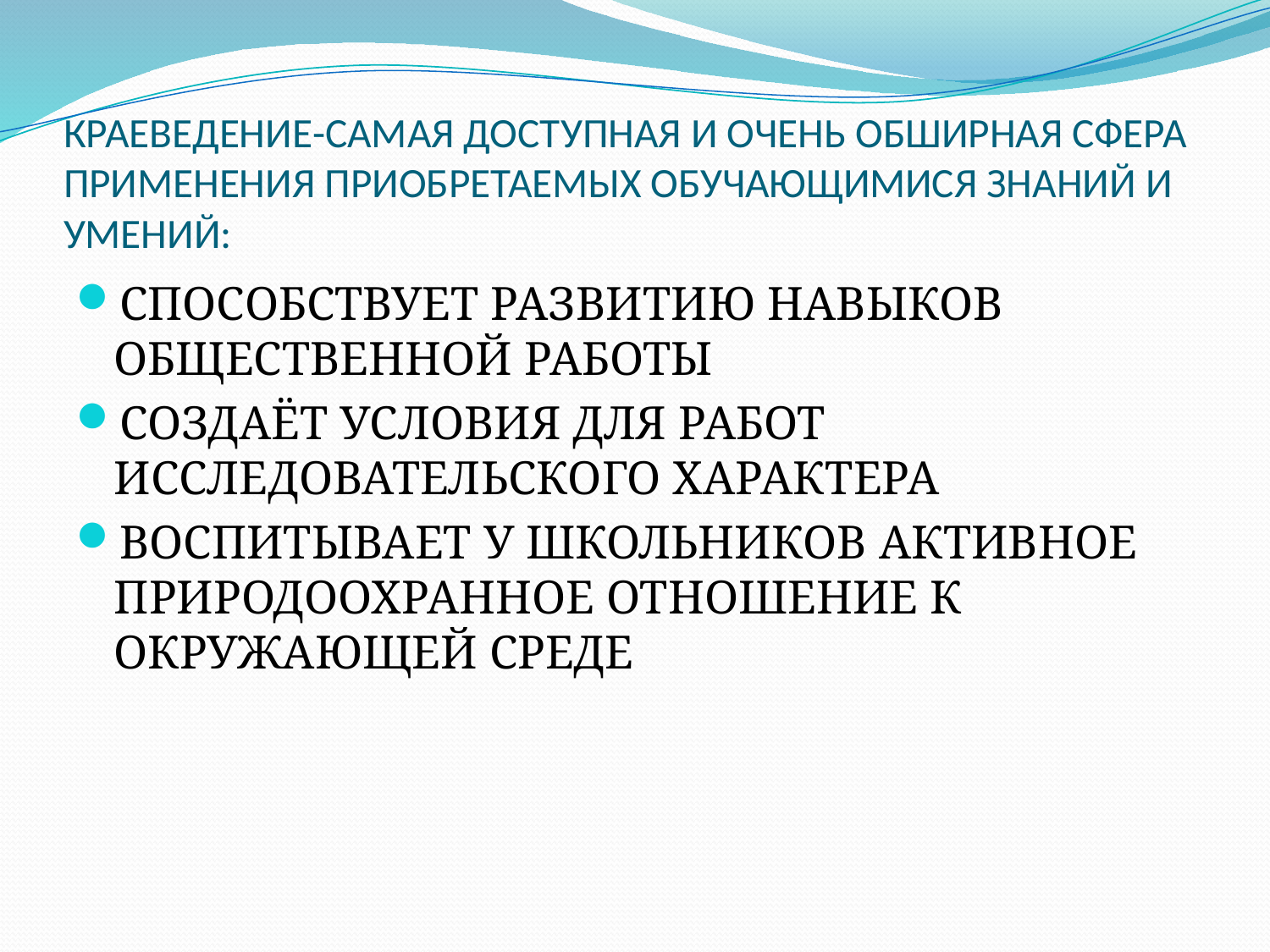

# КРАЕВЕДЕНИЕ-САМАЯ ДОСТУПНАЯ И ОЧЕНЬ ОБШИРНАЯ СФЕРА ПРИМЕНЕНИЯ ПРИОБРЕТАЕМЫХ ОБУЧАЮЩИМИСЯ ЗНАНИЙ И УМЕНИЙ:
СПОСОБСТВУЕТ РАЗВИТИЮ НАВЫКОВ ОБЩЕСТВЕННОЙ РАБОТЫ
СОЗДАЁТ УСЛОВИЯ ДЛЯ РАБОТ ИССЛЕДОВАТЕЛЬСКОГО ХАРАКТЕРА
ВОСПИТЫВАЕТ У ШКОЛЬНИКОВ АКТИВНОЕ ПРИРОДООХРАННОЕ ОТНОШЕНИЕ К ОКРУЖАЮЩЕЙ СРЕДЕ